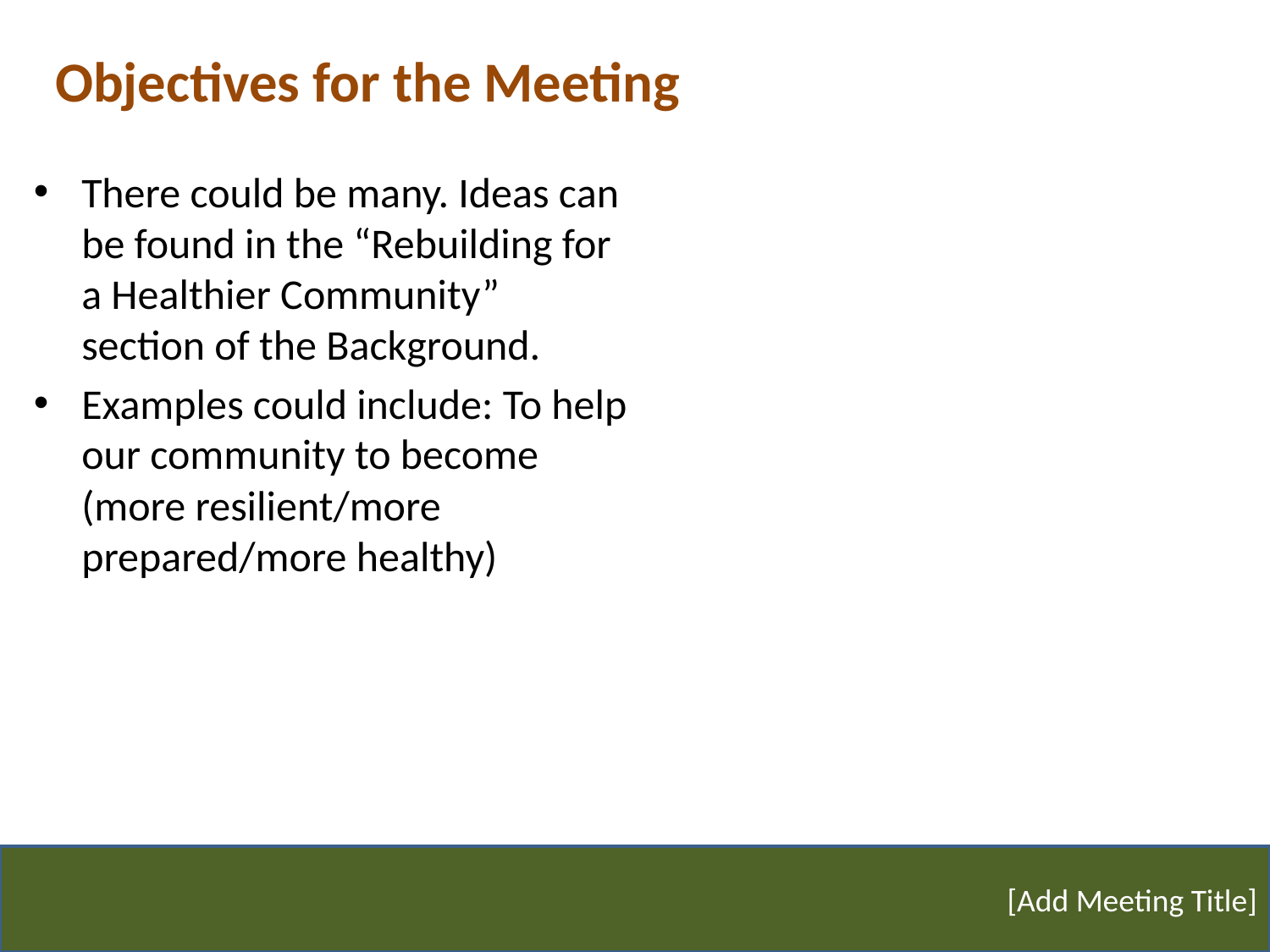

# Objectives for the Meeting
There could be many. Ideas can be found in the “Rebuilding for a Healthier Community” section of the Background.
Examples could include: To help our community to become (more resilient/more prepared/more healthy)

[Add Meeting Title]